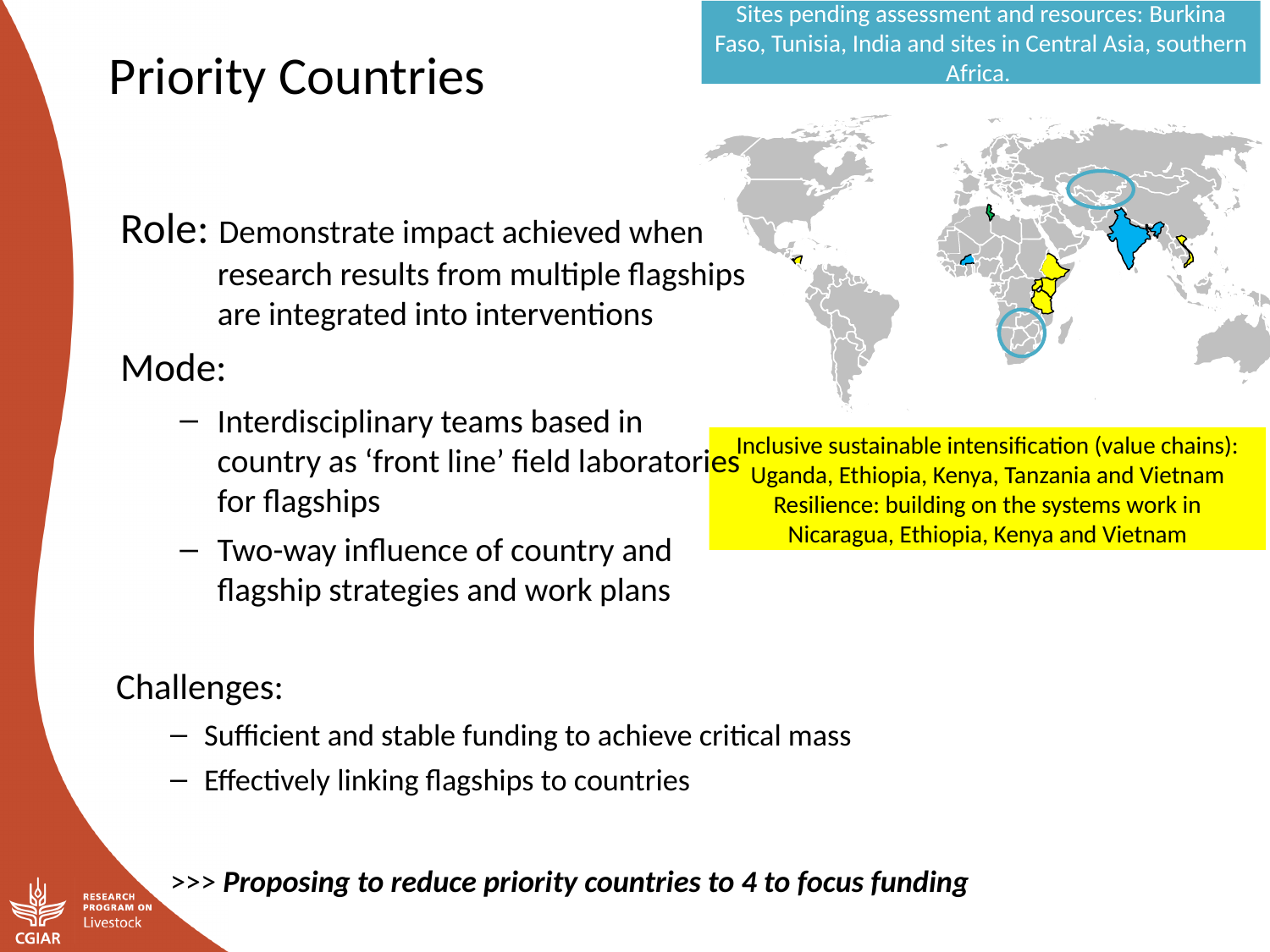

Sites pending assessment and resources: Burkina Faso, Tunisia, India and sites in Central Asia, southern Africa.

Inclusive sustainable intensification (value chains): Uganda, Ethiopia, Kenya, Tanzania and Vietnam
Resilience: building on the systems work in Nicaragua, Ethiopia, Kenya and Vietnam
Priority Countries
Role: Demonstrate impact achieved when research results from multiple flagships are integrated into interventions
Mode:
Interdisciplinary teams based in country as ‘front line’ field laboratories for flagships
Two-way influence of country and flagship strategies and work plans

Challenges:
Sufficient and stable funding to achieve critical mass
Effectively linking flagships to countries

>>> Proposing to reduce priority countries to 4 to focus funding